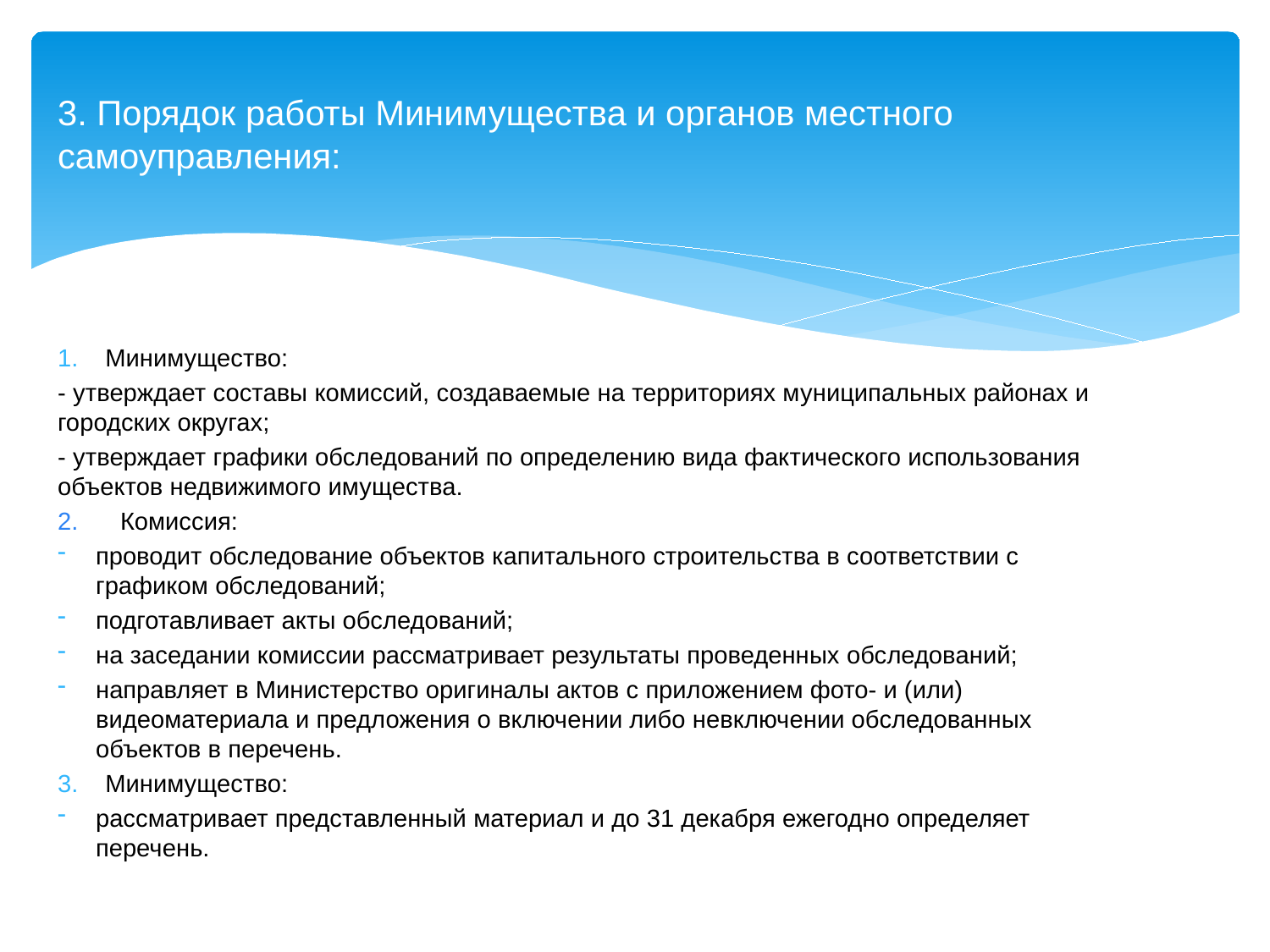

# 3. Порядок работы Минимущества и органов местного самоуправления:
Минимущество:
- утверждает составы комиссий, создаваемые на территориях муниципальных районах и городских округах;
- утверждает графики обследований по определению вида фактического использования объектов недвижимого имущества.
2.      Комиссия:
проводит обследование объектов капитального строительства в соответствии с графиком обследований;
подготавливает акты обследований;
на заседании комиссии рассматривает результаты проведенных обследований;
направляет в Министерство оригиналы актов с приложением фото- и (или) видеоматериала и предложения о включении либо невключении обследованных объектов в перечень.
Минимущество:
рассматривает представленный материал и до 31 декабря ежегодно определяет перечень.